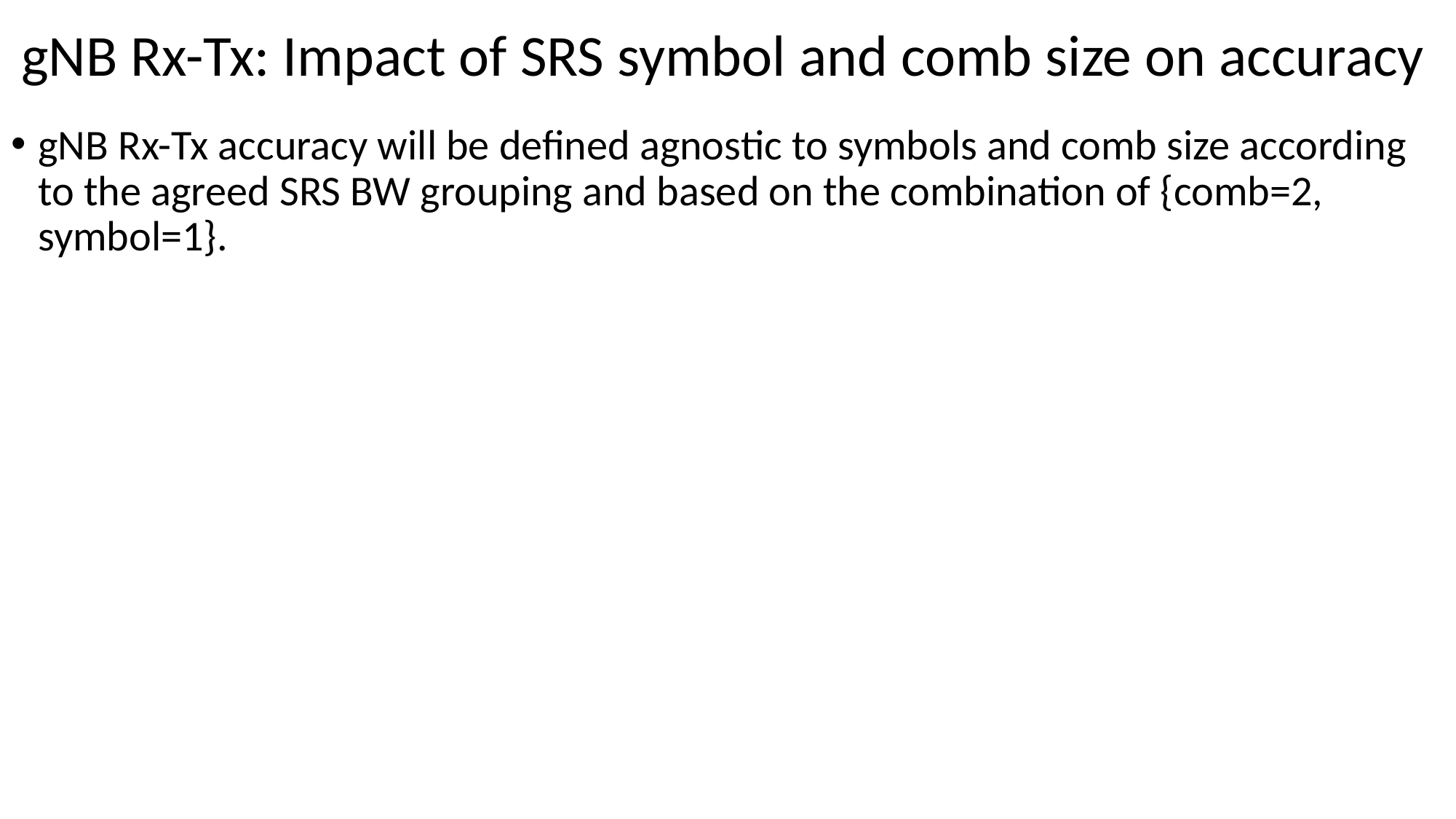

# gNB Rx-Tx: Impact of SRS symbol and comb size on accuracy
gNB Rx-Tx accuracy will be defined agnostic to symbols and comb size according to the agreed SRS BW grouping and based on the combination of {comb=2, symbol=1}.